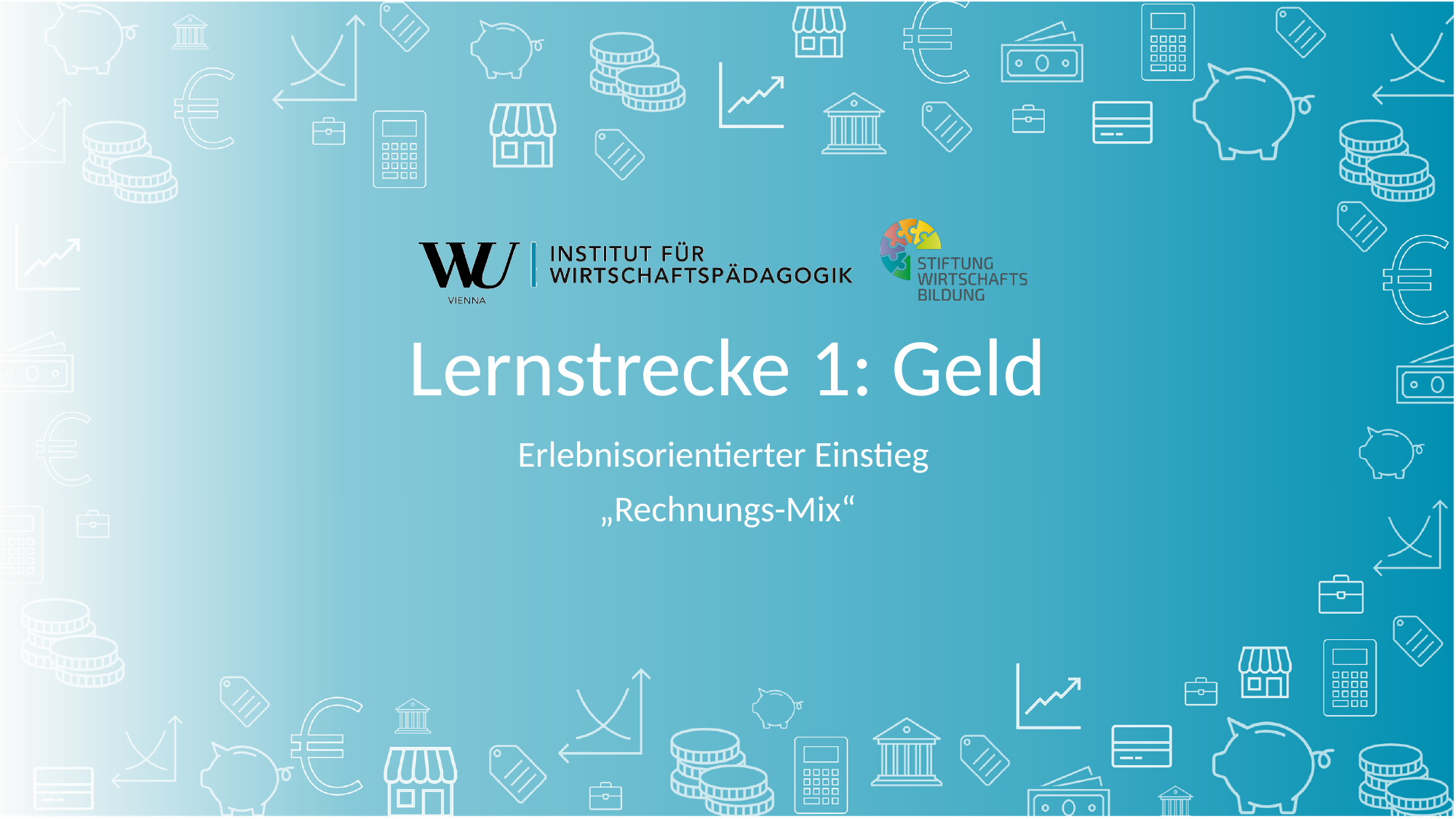

# Lernstrecke 1: Geld
Erlebnisorientierter Einstieg
„Rechnungs-Mix“